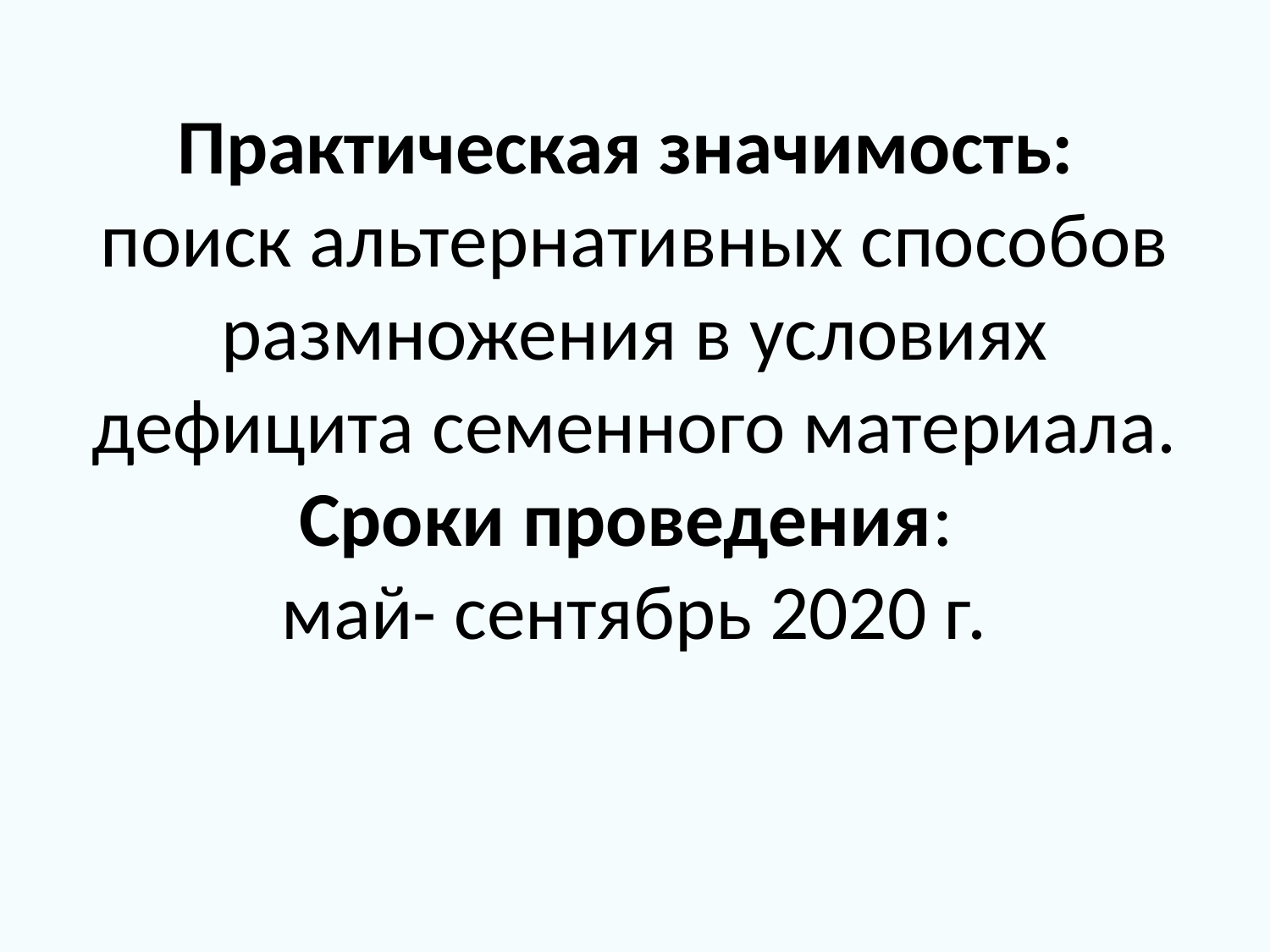

# Практическая значимость: поиск альтернативных способов размножения в условиях дефицита семенного материала. Сроки проведения: май- сентябрь 2020 г.